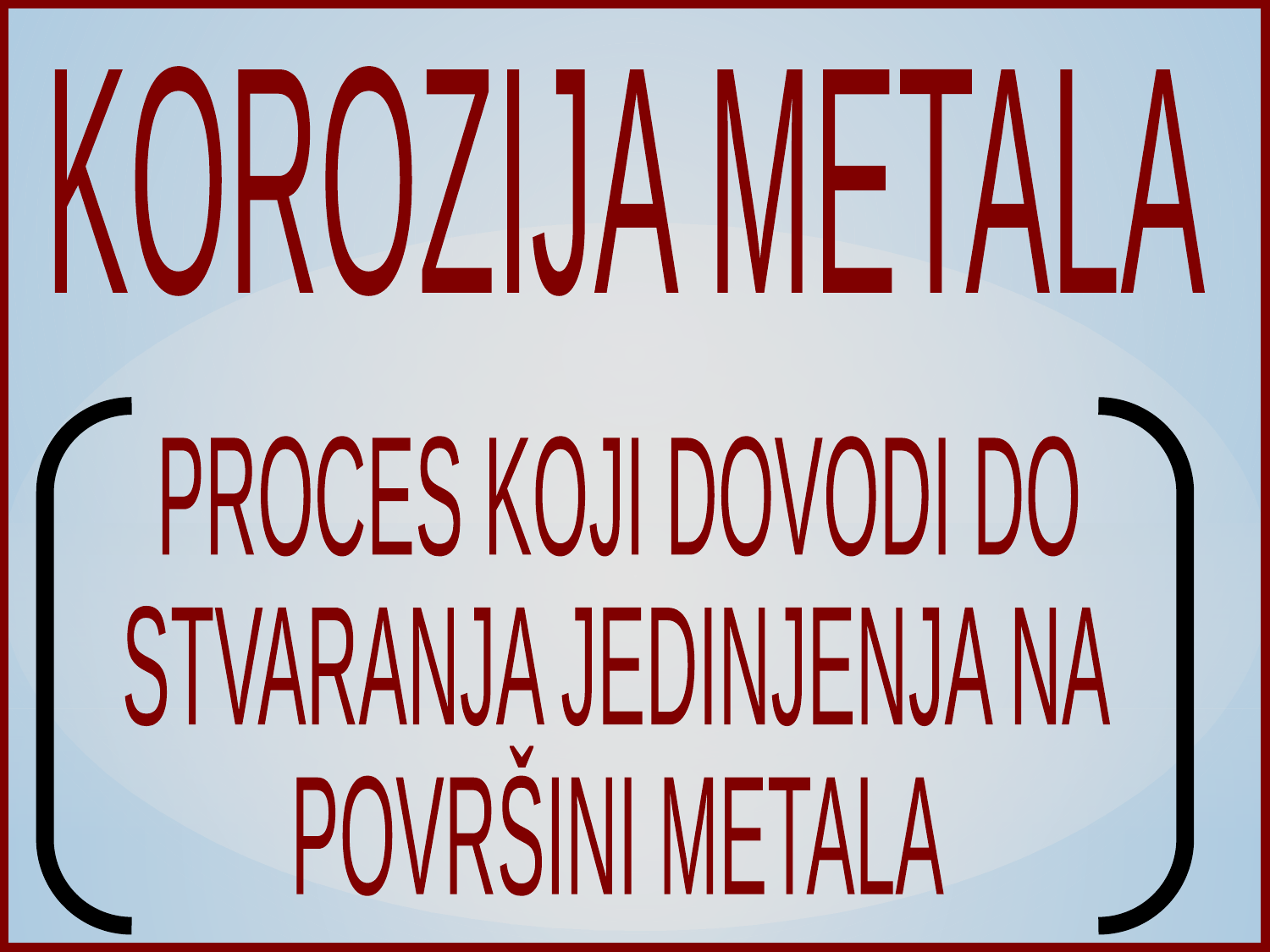

KOROZIJA METALA

PROCES KOJI DOVODI DO
STVARANJA JEDINJENJA NA
POVRŠINI METALA